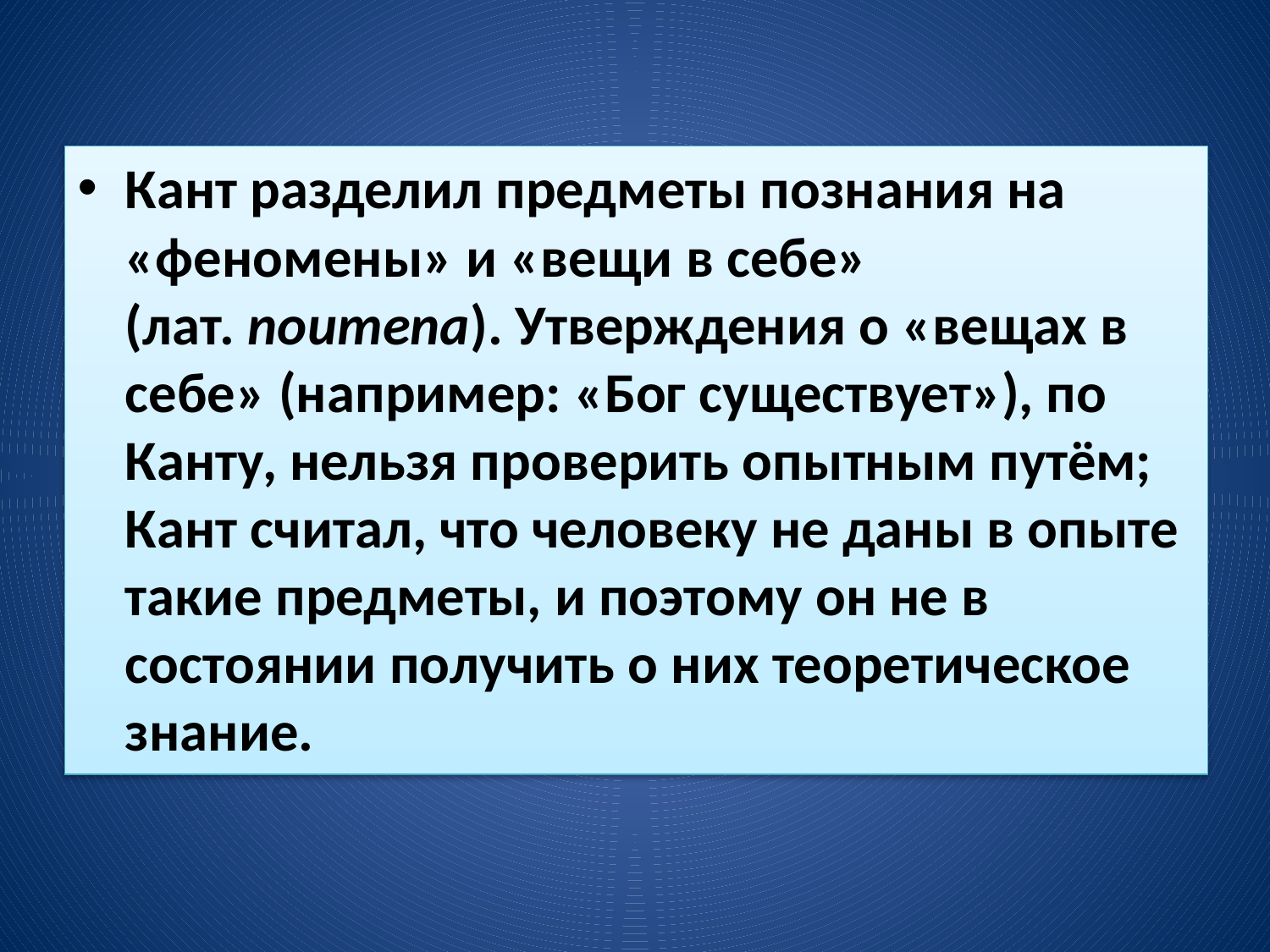

Кант разделил предметы познания на «феномены» и «вещи в себе» (лат. noumena). Утверждения о «вещах в себе» (например: «Бог существует»), по Канту, нельзя проверить опытным путём; Кант считал, что человеку не даны в опыте такие предметы, и поэтому он не в состоянии получить о них теоретическое знание.